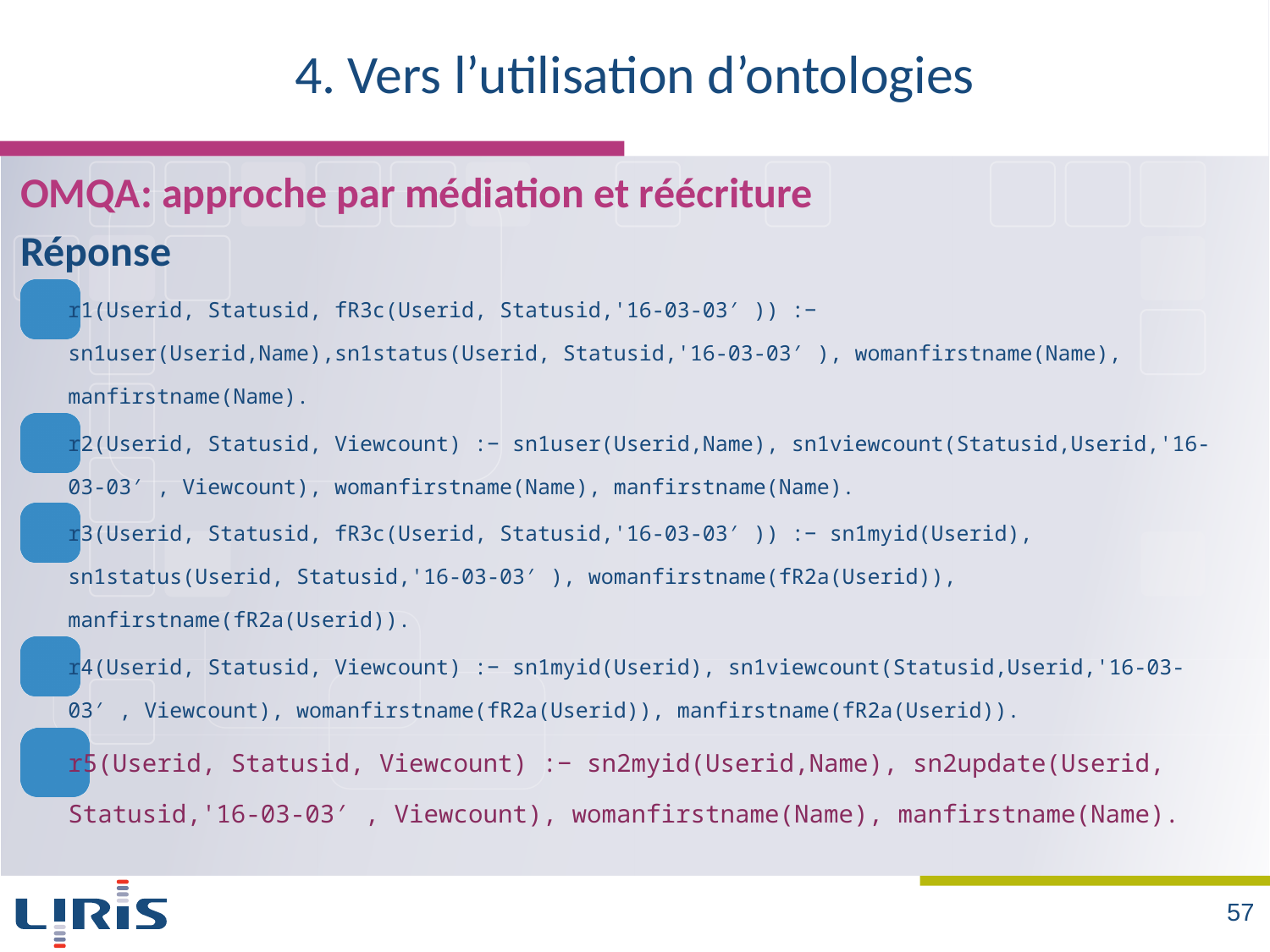

# 4. Vers l’utilisation d’ontologies
OMQA: approche par médiation et réécriture
Réponse
r1(Userid, Statusid, fR3c(Userid, Statusid,'16-03-03′ )) :− sn1user(Userid,Name),sn1status(Userid, Statusid,'16-03-03′ ), womanfirstname(Name), manfirstname(Name).
r2(Userid, Statusid, Viewcount) :− sn1user(Userid,Name), sn1viewcount(Statusid,Userid,'16-03-03′ , Viewcount), womanfirstname(Name), manfirstname(Name).
r3(Userid, Statusid, fR3c(Userid, Statusid,'16-03-03′ )) :− sn1myid(Userid), sn1status(Userid, Statusid,'16-03-03′ ), womanfirstname(fR2a(Userid)), manfirstname(fR2a(Userid)).
r4(Userid, Statusid, Viewcount) :− sn1myid(Userid), sn1viewcount(Statusid,Userid,'16-03-03′ , Viewcount), womanfirstname(fR2a(Userid)), manfirstname(fR2a(Userid)).
r5(Userid, Statusid, Viewcount) :− sn2myid(Userid,Name), sn2update(Userid, Statusid,'16-03-03′ , Viewcount), womanfirstname(Name), manfirstname(Name).
57